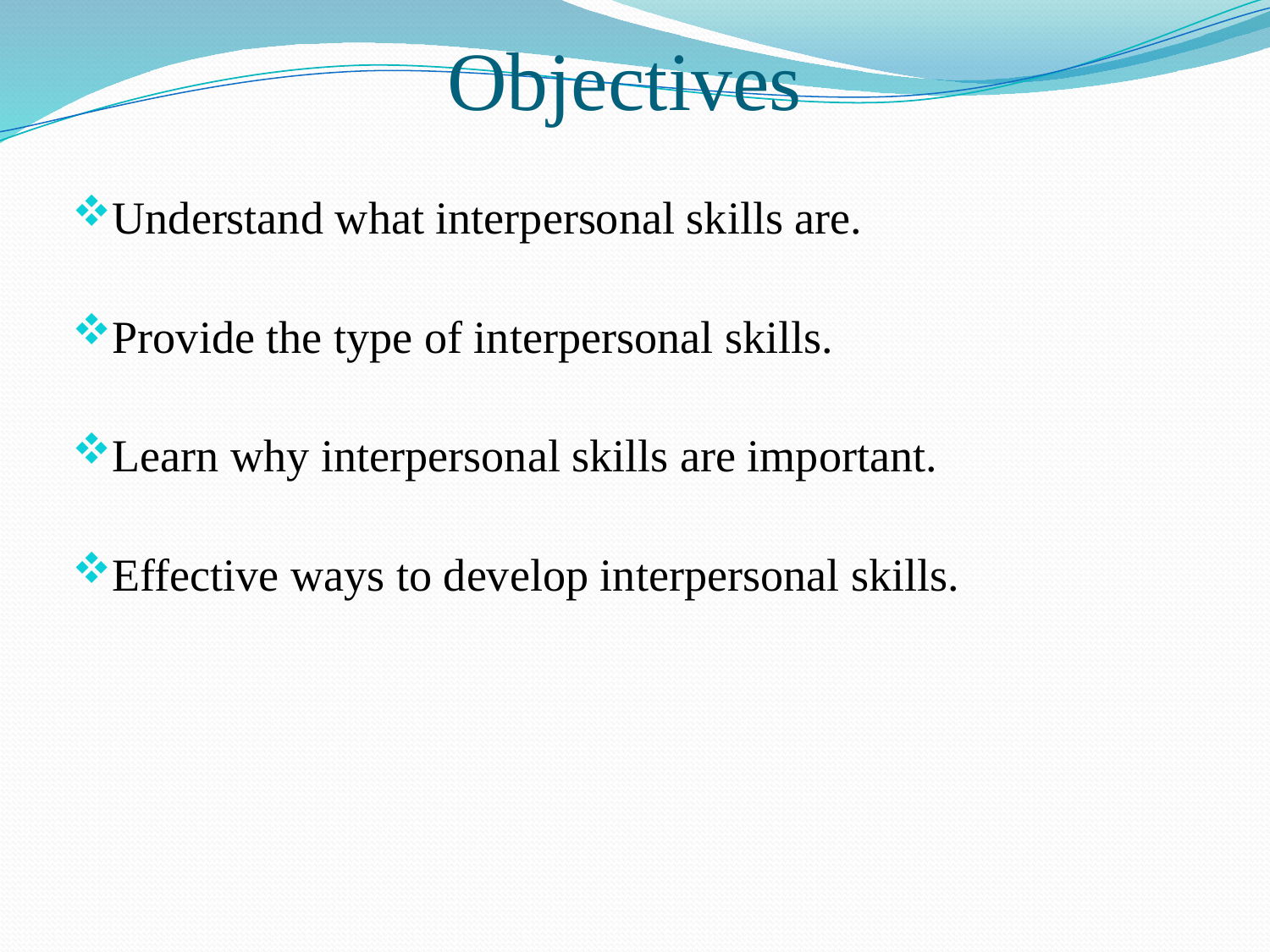

# Objectives
Understand what interpersonal skills are.
Provide the type of interpersonal skills.
Learn why interpersonal skills are important.
Effective ways to develop interpersonal skills.